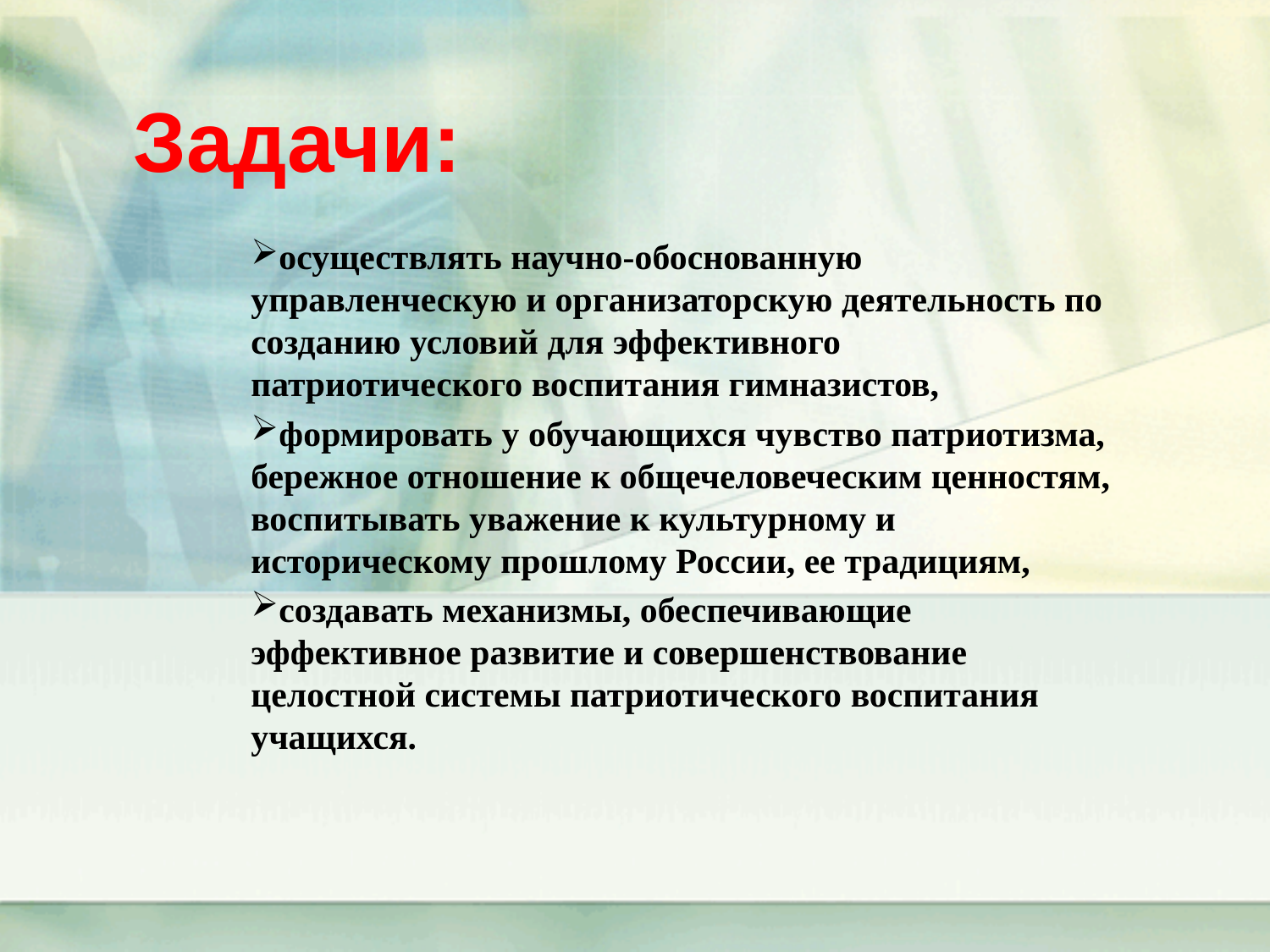

# Задачи:
осуществлять научно-обоснованную управленческую и организаторскую деятельность по созданию условий для эффективного патриотического воспитания гимназистов,
формировать у обучающихся чувство патриотизма, бережное отношение к общечеловеческим ценностям, воспитывать уважение к культурному и историческому прошлому России, ее традициям,
создавать механизмы, обеспечивающие эффективное развитие и совершенствование целостной системы патриотического воспитания учащихся.